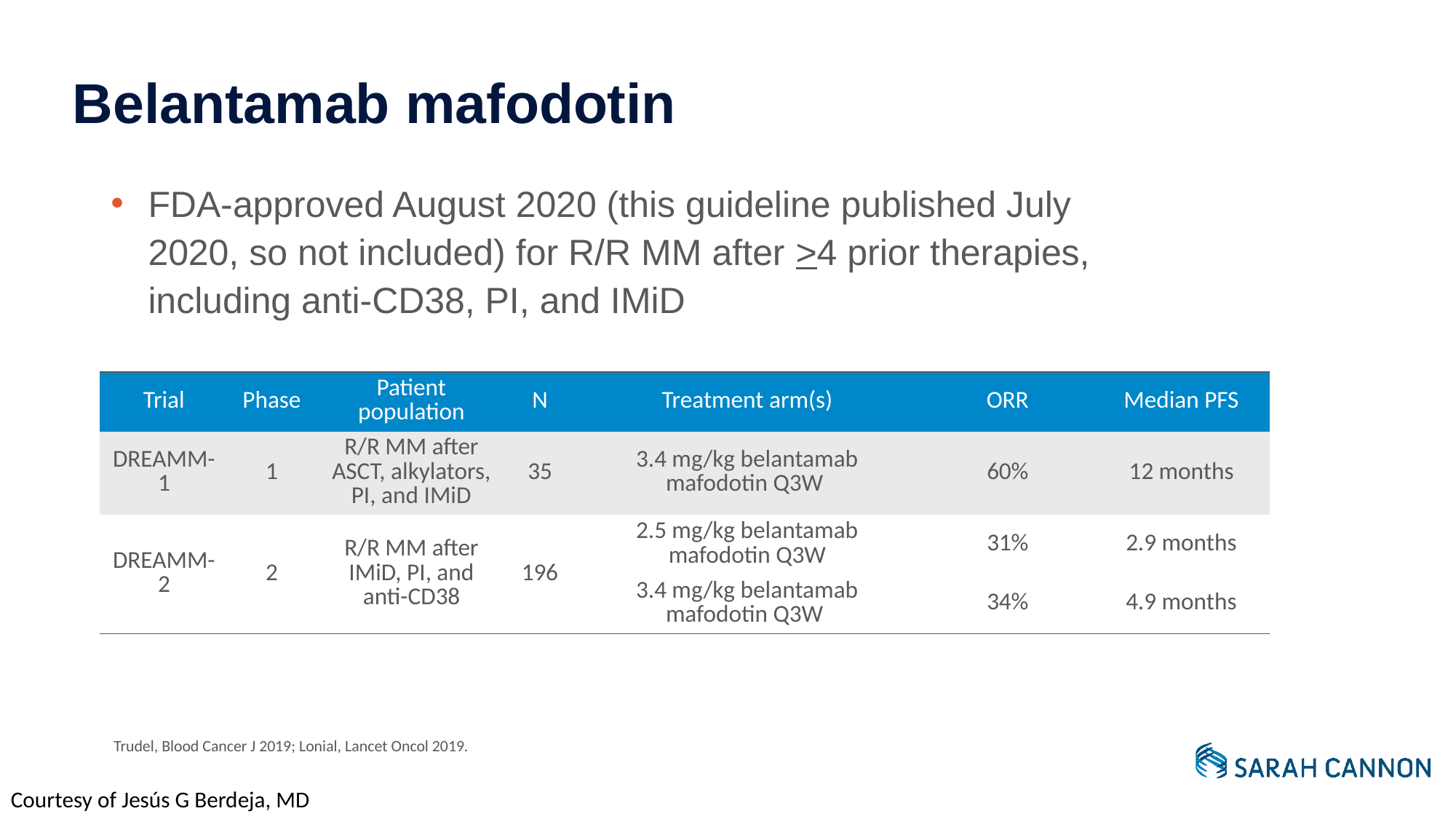

7
# Belantamab mafodotin
FDA-approved August 2020 (this guideline published July 2020, so not included) for R/R MM after >4 prior therapies, including anti-CD38, PI, and IMiD
| Trial | Phase | Patient population | N | Treatment arm(s) | ORR | Median PFS |
| --- | --- | --- | --- | --- | --- | --- |
| DREAMM-1 | 1 | R/R MM after ASCT, alkylators, PI, and IMiD | 35 | 3.4 mg/kg belantamab mafodotin Q3W | 60% | 12 months |
| DREAMM-2 | 2 | R/R MM after IMiD, PI, and anti-CD38 | 196 | 2.5 mg/kg belantamab mafodotin Q3W | 31% | 2.9 months |
|  |  |  |  | 3.4 mg/kg belantamab mafodotin Q3W | 34% | 4.9 months |
Trudel, Blood Cancer J 2019; Lonial, Lancet Oncol 2019.
Courtesy of Jesús G Berdeja, MD